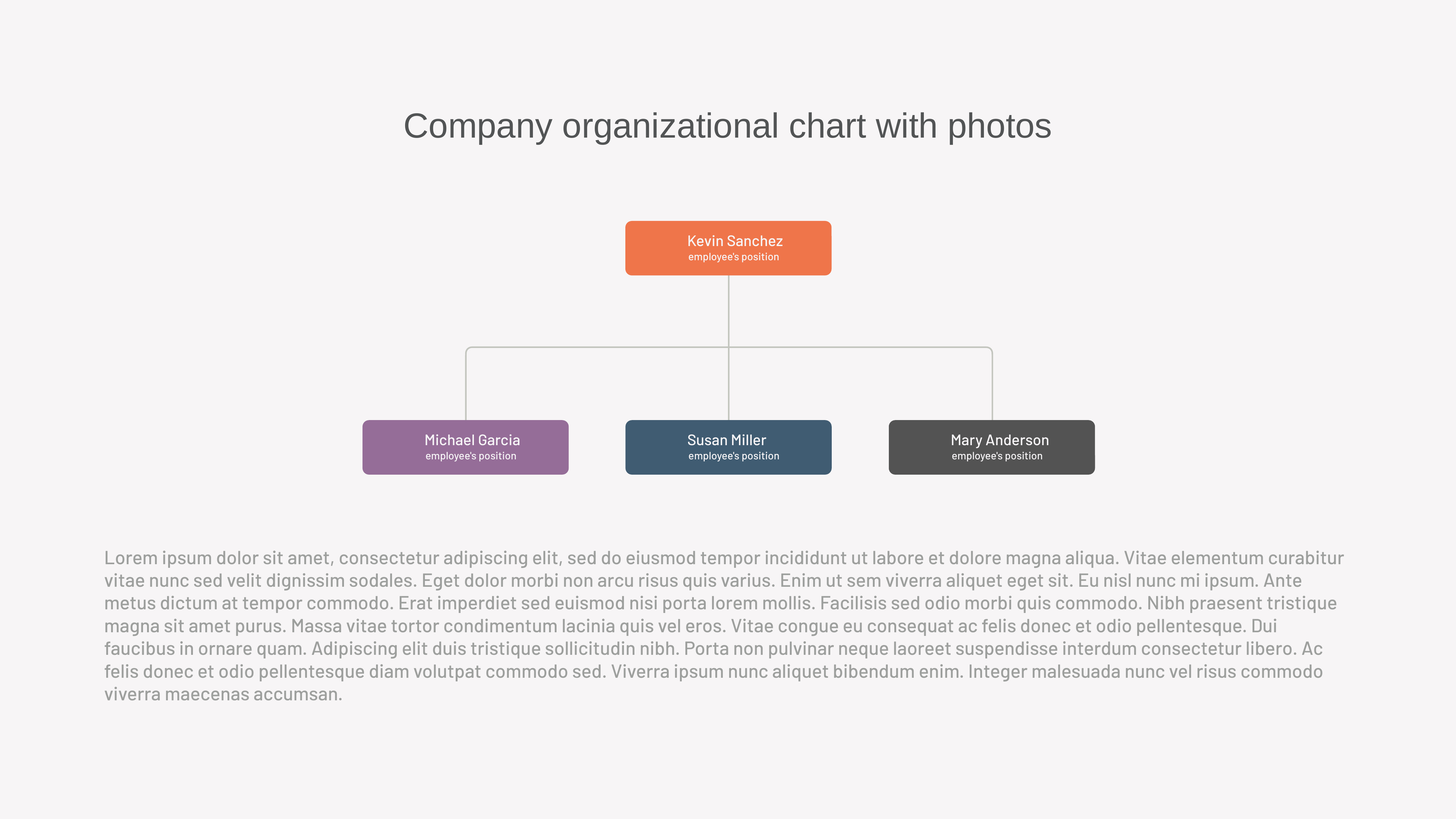

Company organizational chart with photos

Kevin Sanchez
employee's position

Michael Garcia
employee's position
Susan Miller
employee's position
Mary Anderson
employee's position
Lorem ipsum dolor sit amet, consectetur adipiscing elit, sed do eiusmod tempor incididunt ut labore et dolore magna aliqua. Vitae elementum curabitur vitae nunc sed velit dignissim sodales. Eget dolor morbi non arcu risus quis varius. Enim ut sem viverra aliquet eget sit. Eu nisl nunc mi ipsum. Ante metus dictum at tempor commodo. Erat imperdiet sed euismod nisi porta lorem mollis. Facilisis sed odio morbi quis commodo. Nibh praesent tristique magna sit amet purus. Massa vitae tortor condimentum lacinia quis vel eros. Vitae congue eu consequat ac felis donec et odio pellentesque. Dui faucibus in ornare quam. Adipiscing elit duis tristique sollicitudin nibh. Porta non pulvinar neque laoreet suspendisse interdum consectetur libero. Ac felis donec et odio pellentesque diam volutpat commodo sed. Viverra ipsum nunc aliquet bibendum enim. Integer malesuada nunc vel risus commodo viverra maecenas accumsan.